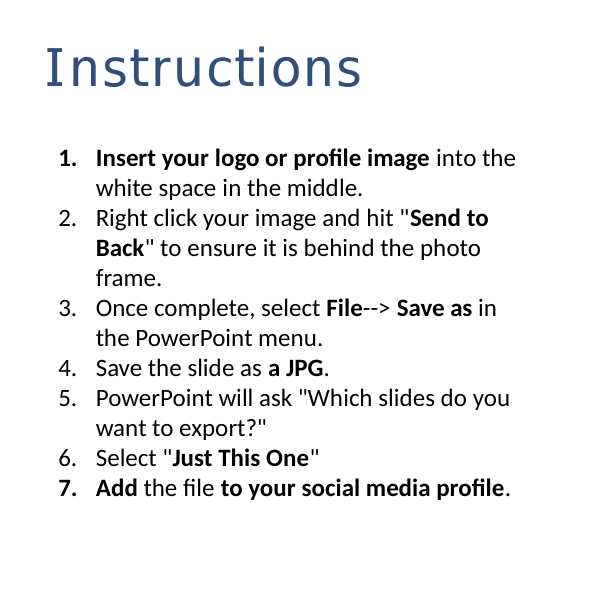

Instructions
Insert your logo or profile image into the white space in the middle.
Right click your image and hit "Send to Back" to ensure it is behind the photo frame.
Once complete, select File--> Save as in the PowerPoint menu.
Save the slide as a JPG.
PowerPoint will ask "Which slides do you want to export?"
Select "Just This One"
Add the file to your social media profile.